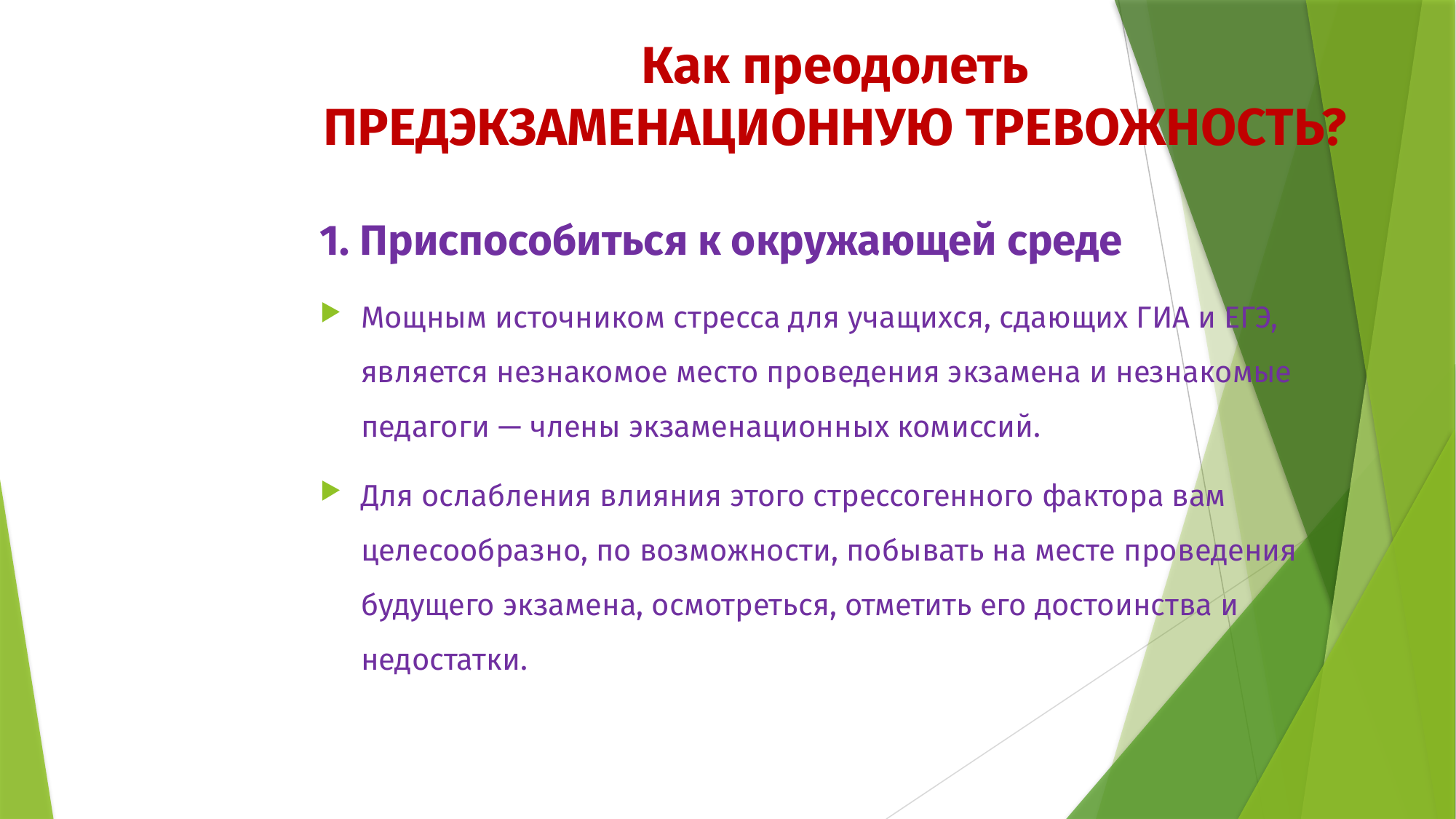

# Как преодолеть  ПРЕДЭКЗАМЕНАЦИОННУЮ ТРЕВОЖНОСТЬ?
1. Приспособиться к окружающей среде
Мощным источником стресса для учащихся, сдающих ГИА и ЕГЭ, является незнакомое место проведения экзамена и незнакомые педагоги — члены экзаменационных комиссий.
Для ослабления влияния этого стрессогенного фактора вам целесообразно, по возможности, побывать на месте проведения будущего экзамена, осмотреться, отметить его достоинства и недостатки.